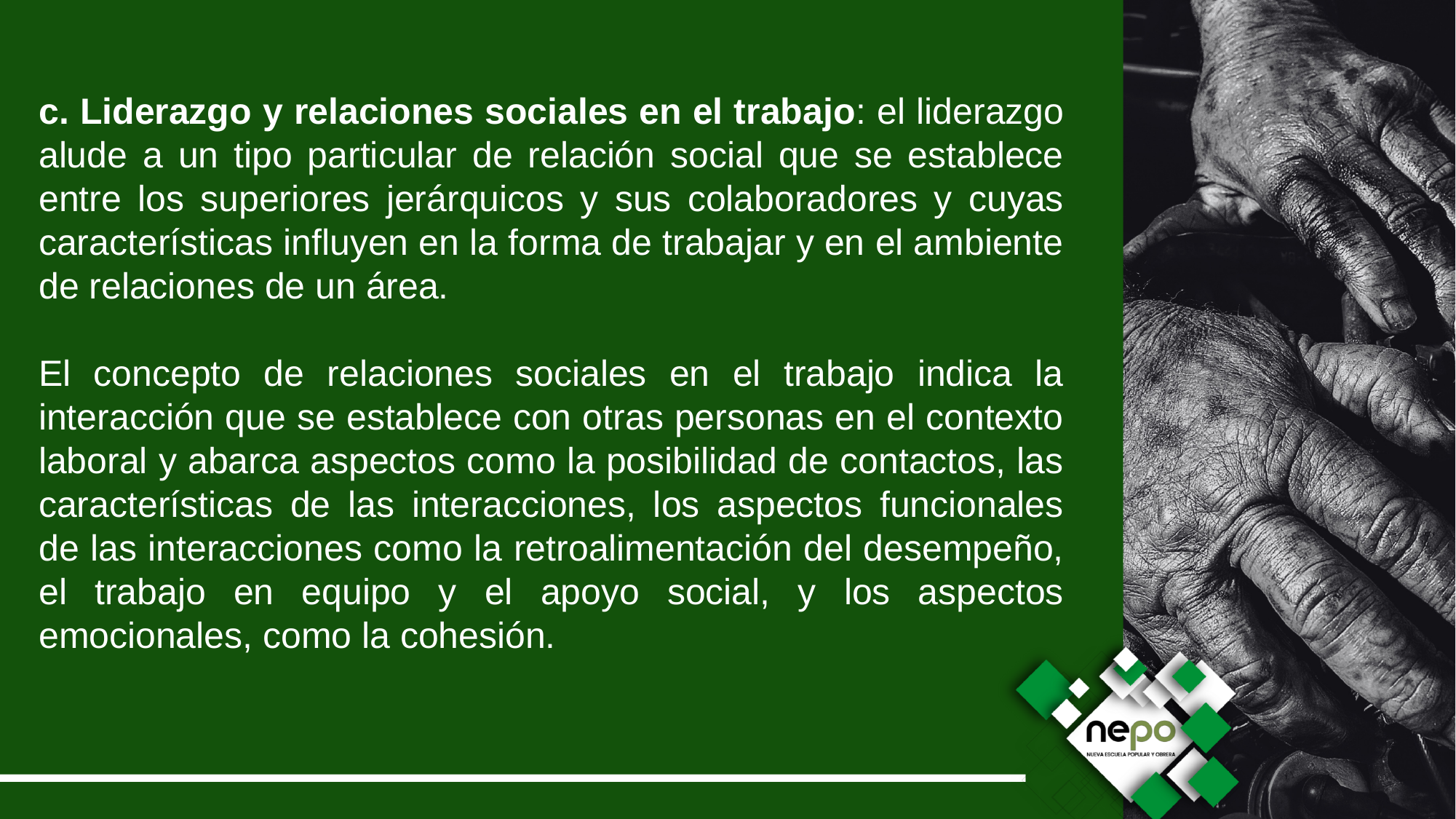

c. Liderazgo y relaciones sociales en el trabajo: el liderazgo alude a un tipo particular de relación social que se establece entre los superiores jerárquicos y sus colaboradores y cuyas características influyen en la forma de trabajar y en el ambiente de relaciones de un área.

El concepto de relaciones sociales en el trabajo indica la interacción que se establece con otras personas en el contexto laboral y abarca aspectos como la posibilidad de contactos, las características de las interacciones, los aspectos funcionales de las interacciones como la retroalimentación del desempeño, el trabajo en equipo y el apoyo social, y los aspectos emocionales, como la cohesión.